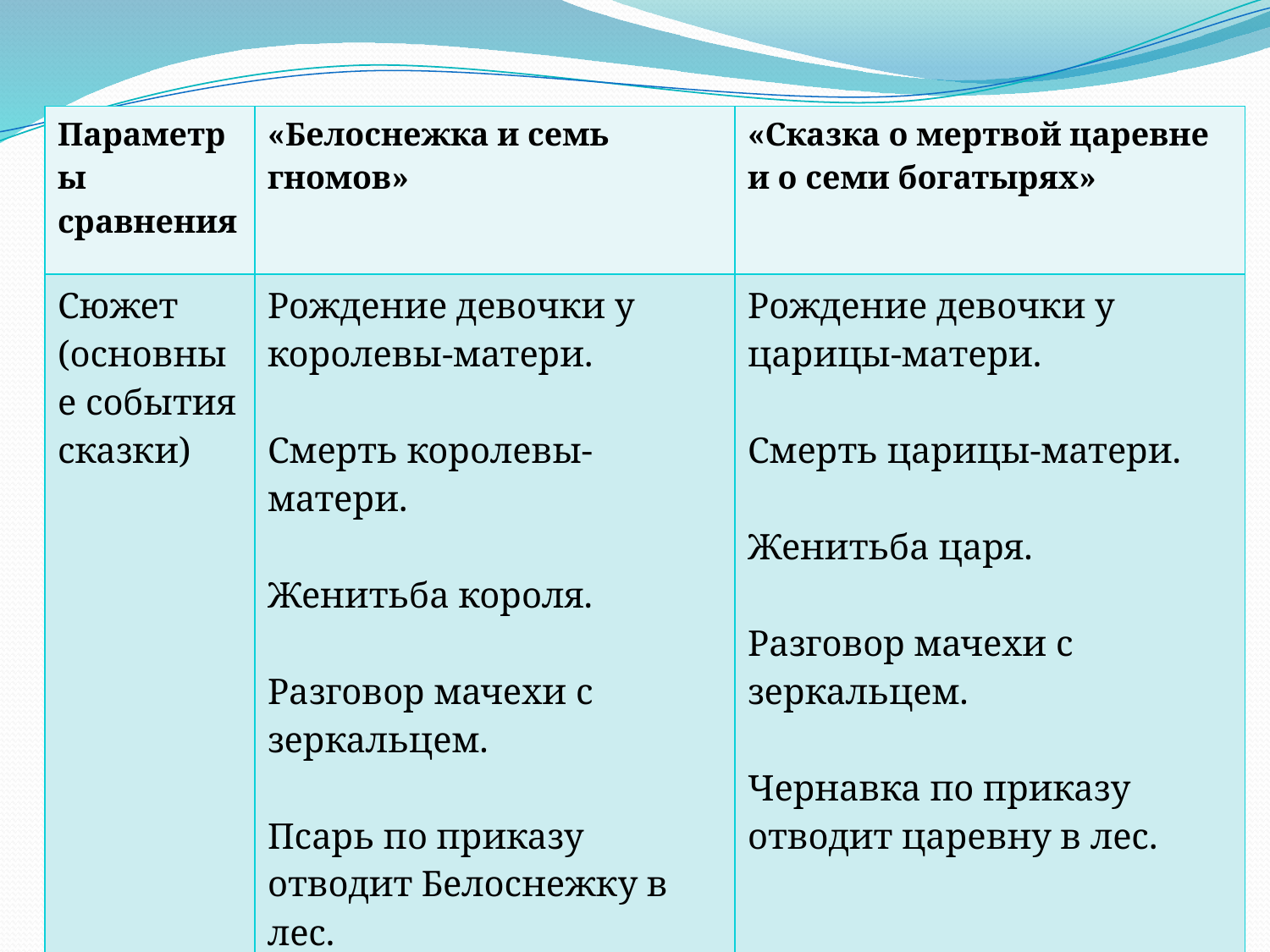

| Параметры сравнения | «Белоснежка и семь гномов» | «Сказка о мертвой царевне и о семи богатырях» |
| --- | --- | --- |
| Сюжет (основные события сказки) | Рождение девочки у королевы-матери. Смерть королевы-матери. Женитьба короля. Разговор мачехи с зеркальцем. Псарь по приказу отводит Белоснежку в лес. | Рождение девочки у царицы-матери. Смерть царицы-матери. Женитьба царя. Разговор мачехи с зеркальцем. Чернавка по приказу отводит царевну в лес. |